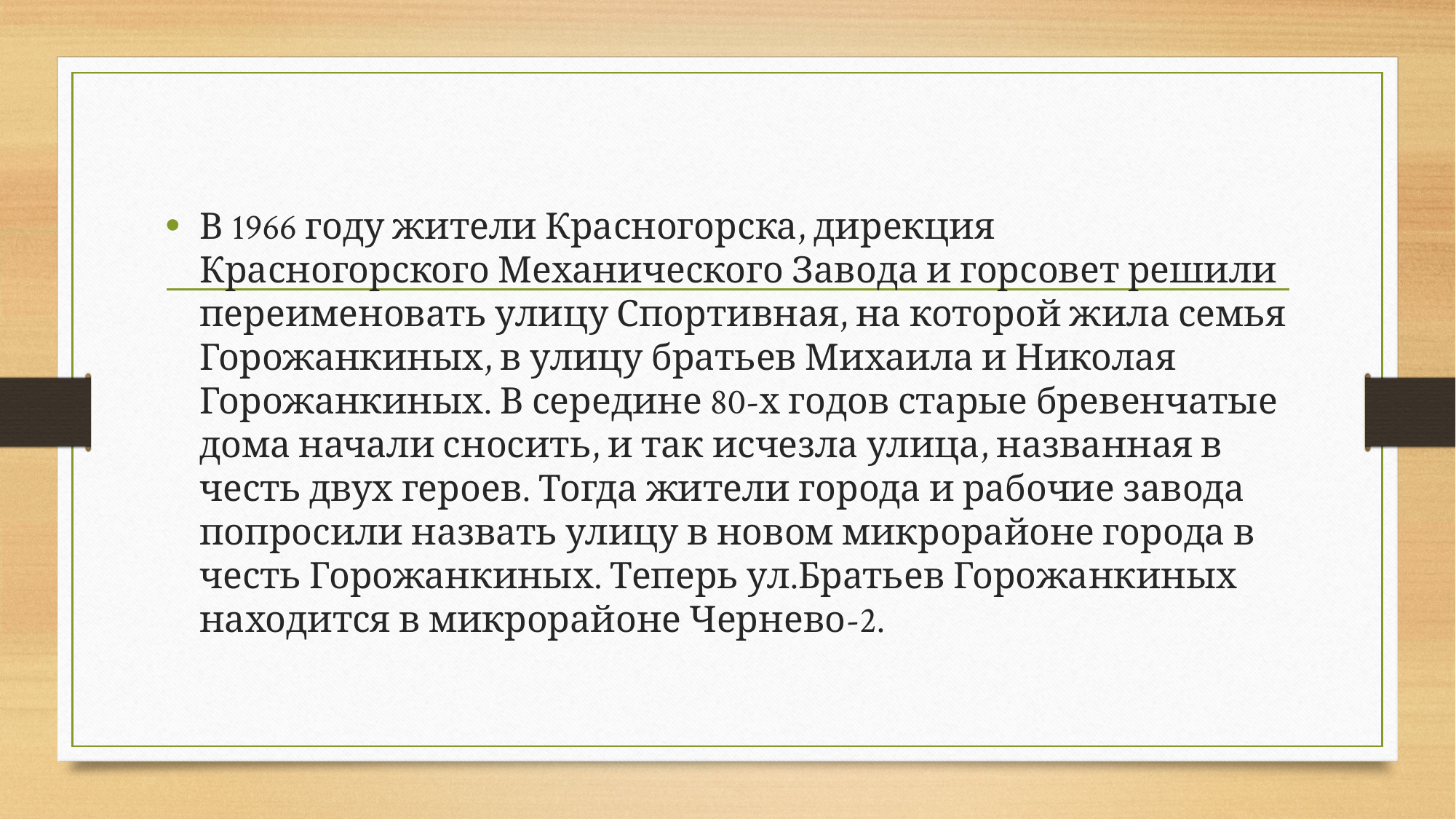

#
В 1966 году жители Красногорска, дирекция Красногорского Механического Завода и горсовет решили переименовать улицу Спортивная, на которой жила семья Горожанкиных, в улицу братьев Михаила и Николая Горожанкиных. В середине 80-х годов старые бревенчатые дома начали сносить, и так исчезла улица, названная в честь двух героев. Тогда жители города и рабочие завода попросили назвать улицу в новом микрорайоне города в честь Горожанкиных. Теперь ул.Братьев Горожанкиных находится в микрорайоне Чернево-2.